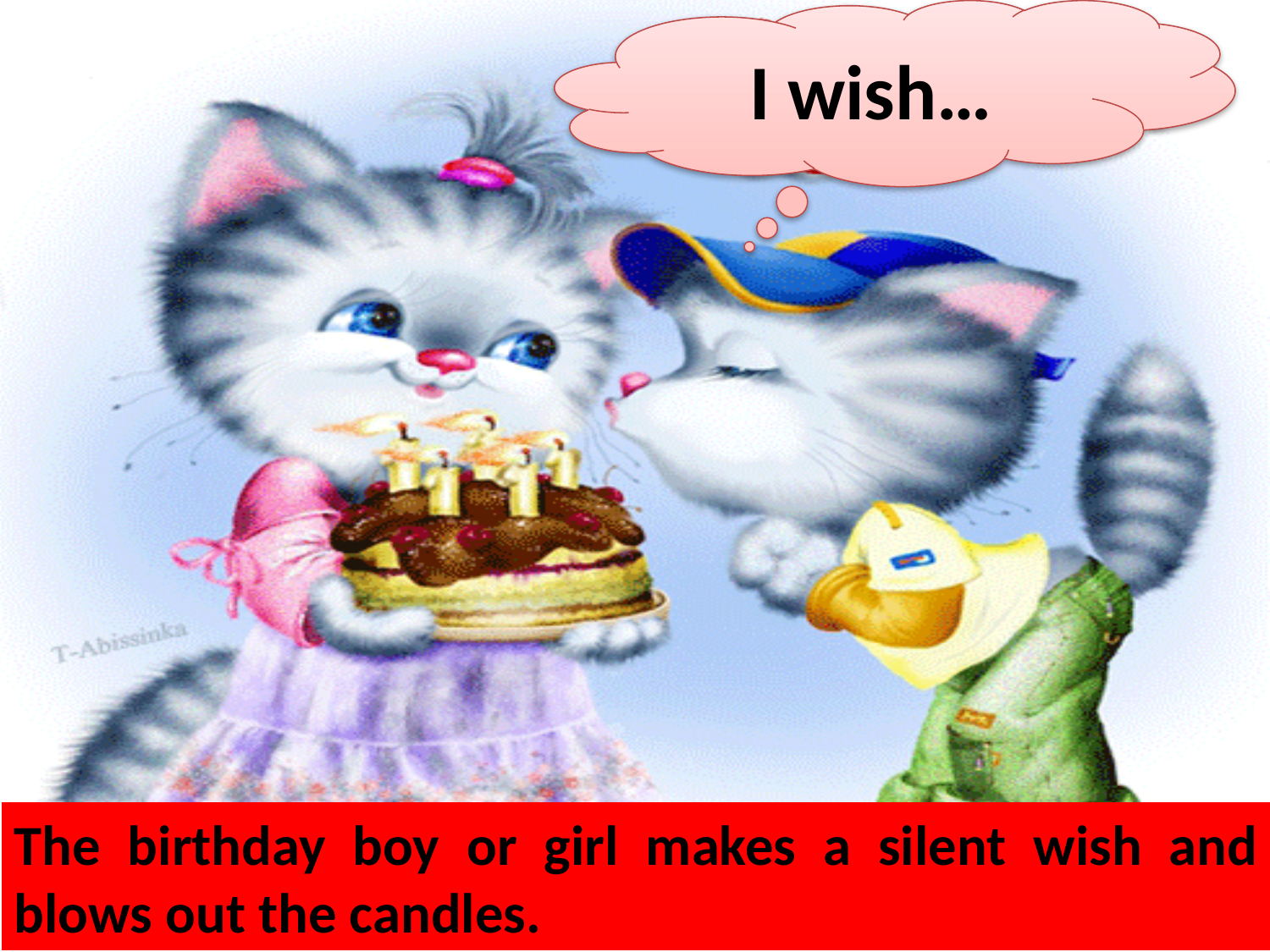

I wish…
The birthday boy or girl makes a silent wish and blows out the candles.